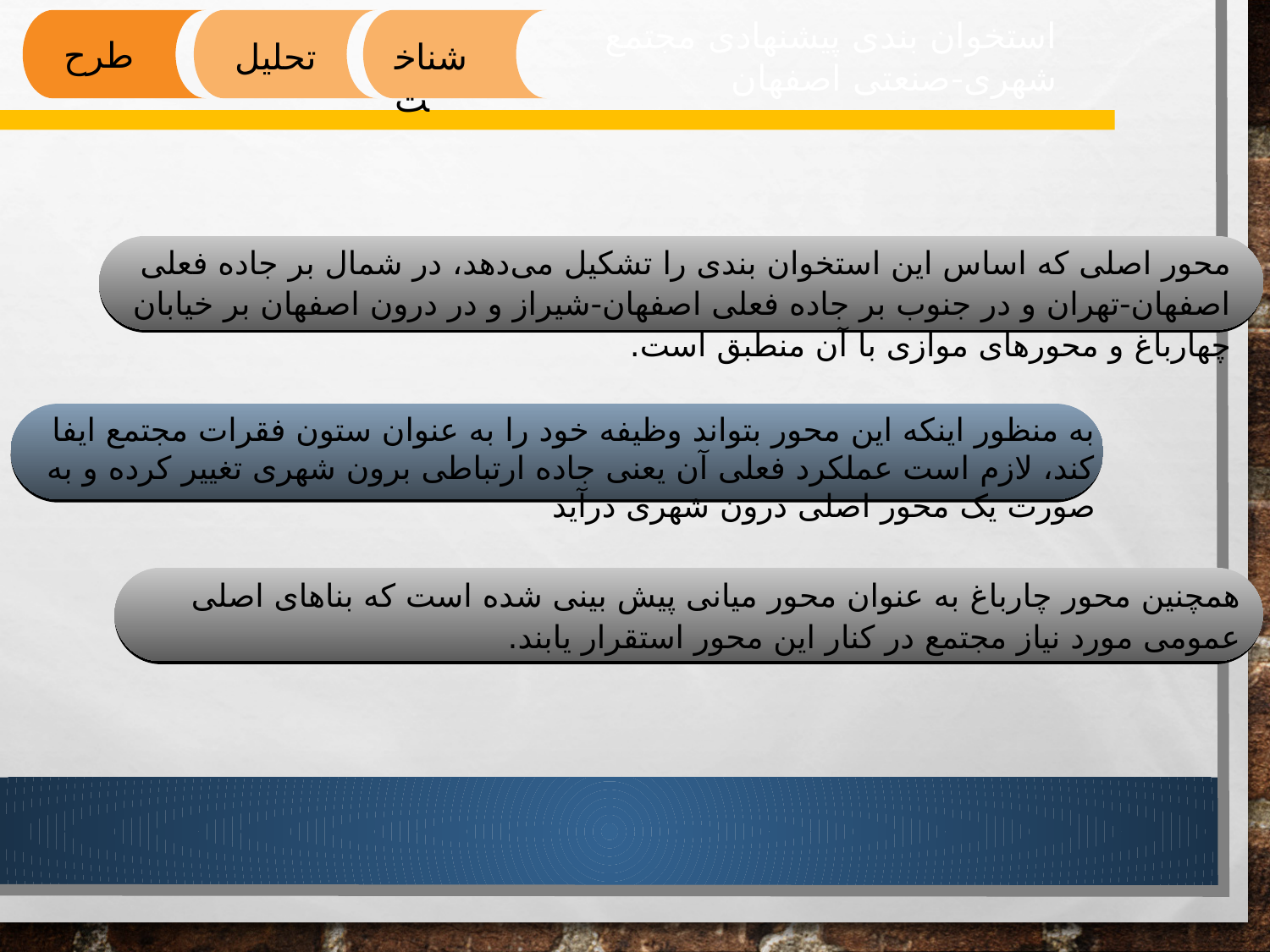

استخوان بندی پیشنهادی مجتمع شهری-صنعتی اصفهان
طرح
تحلیل
شناخت

محور اصلی که اساس این استخوان بندی را تشکیل می‌دهد، در شمال بر جاده فعلی اصفهان-تهران و در جنوب بر جاده فعلی اصفهان-شیراز و در درون اصفهان بر خیابان چهارباغ و محورهای موازی با آن منطبق است.
به منظور اینکه این محور بتواند وظیفه خود را به عنوان ستون فقرات مجتمع ایفا کند، لازم است عملکرد فعلی آن یعنی جاده ارتباطی برون شهری تغییر کرده و به صورت یک محور اصلی درون شهری درآید

همچنین محور چارباغ به عنوان محور میانی پیش بینی شده است که بناهای اصلی عمومی مورد نیاز مجتمع در کنار این محور استقرار یابند.